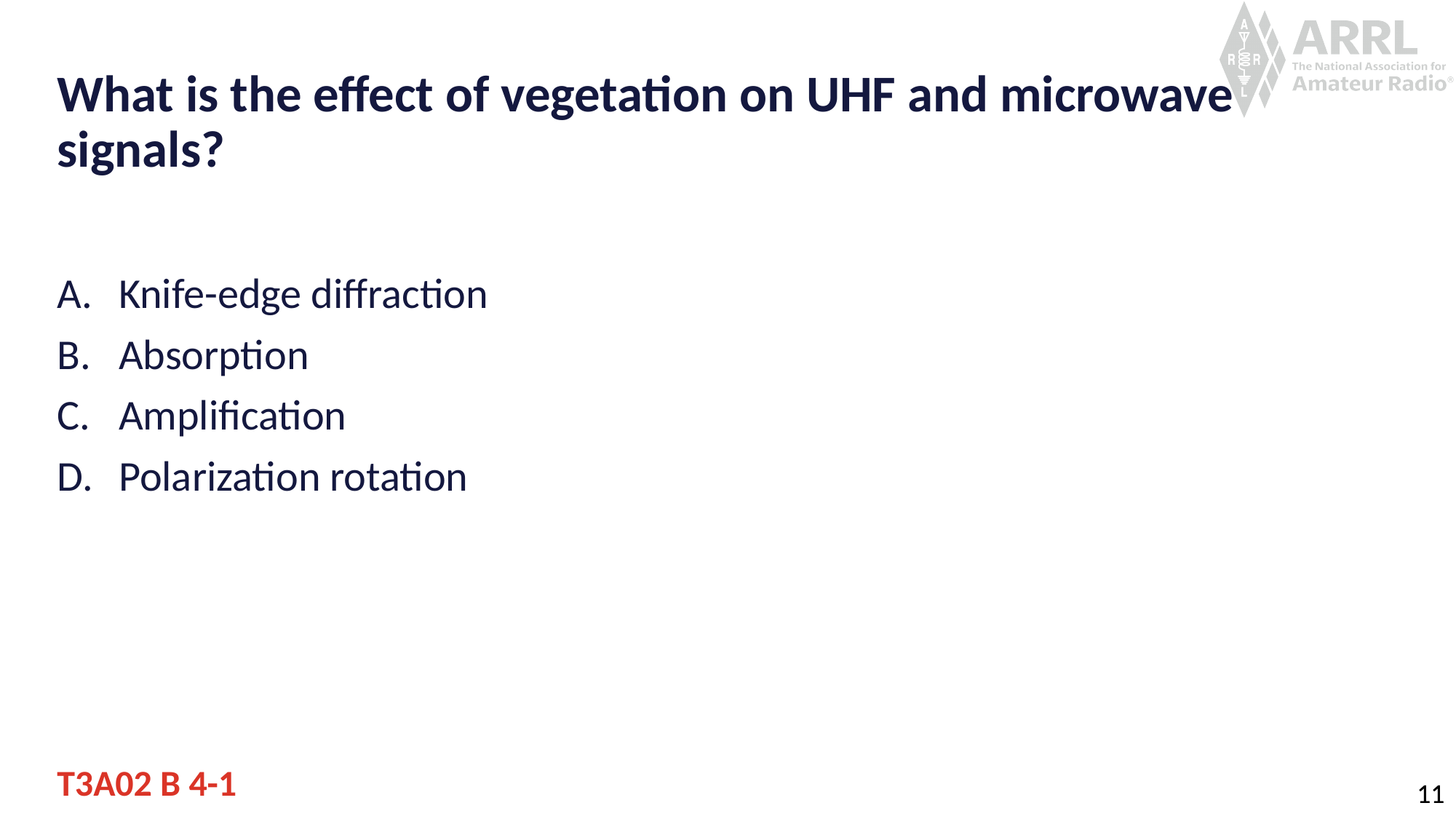

# What is the effect of vegetation on UHF and microwave signals?
Knife-edge diffraction
Absorption
Amplification
Polarization rotation
T3A02 B 4-1